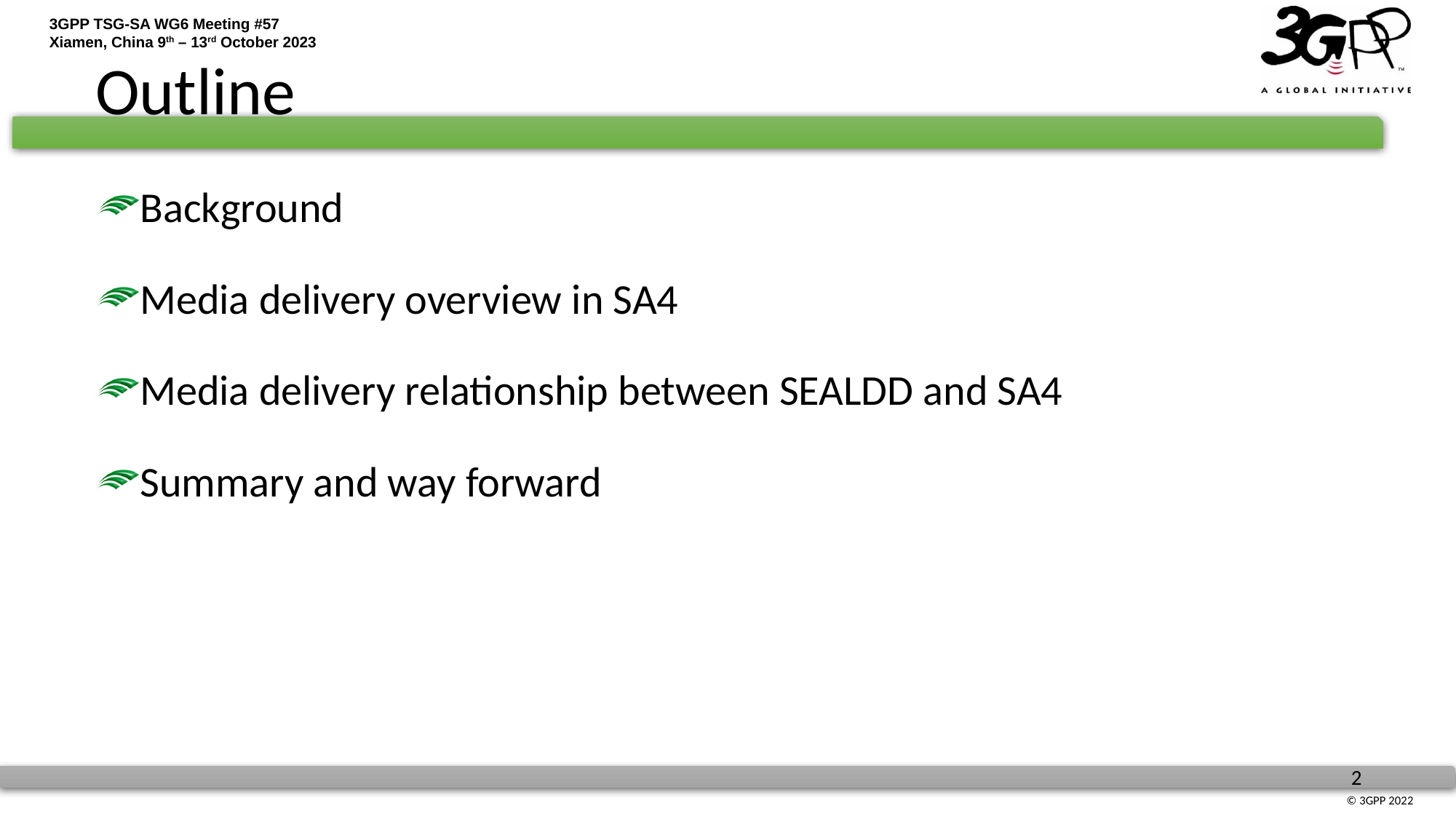

# Outline
Background

Media delivery overview in SA4

Media delivery relationship between SEALDD and SA4

Summary and way forward